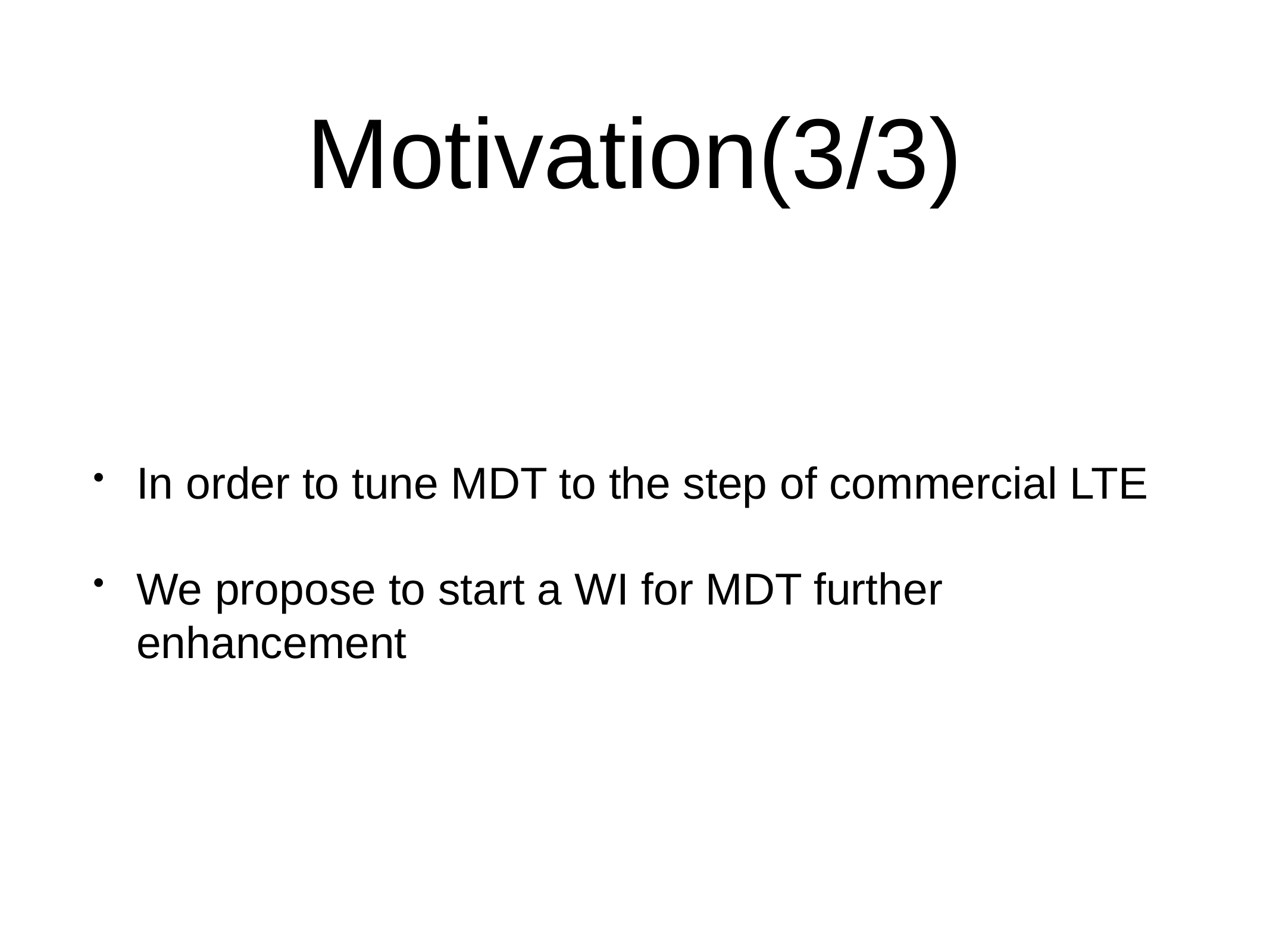

# Motivation(3/3)
In order to tune MDT to the step of commercial LTE
We propose to start a WI for MDT further enhancement